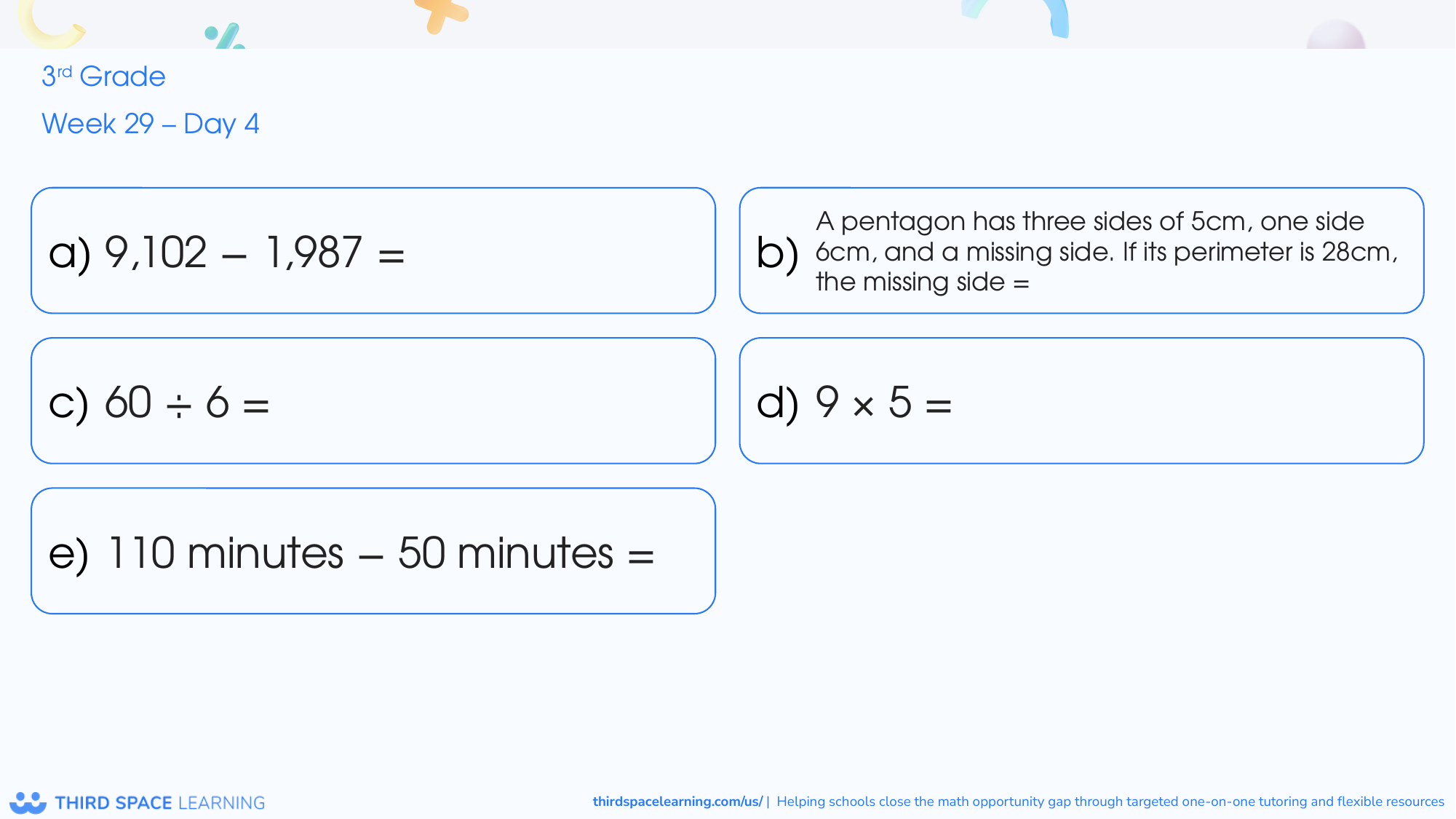

3rd Grade
Week 29 – Day 4
9,102 − 1,987 =
A pentagon has three sides of 5cm, one side 6cm, and a missing side. If its perimeter is 28cm, the missing side =
60 ÷ 6 =
9 × 5 =
110 minutes − 50 minutes =